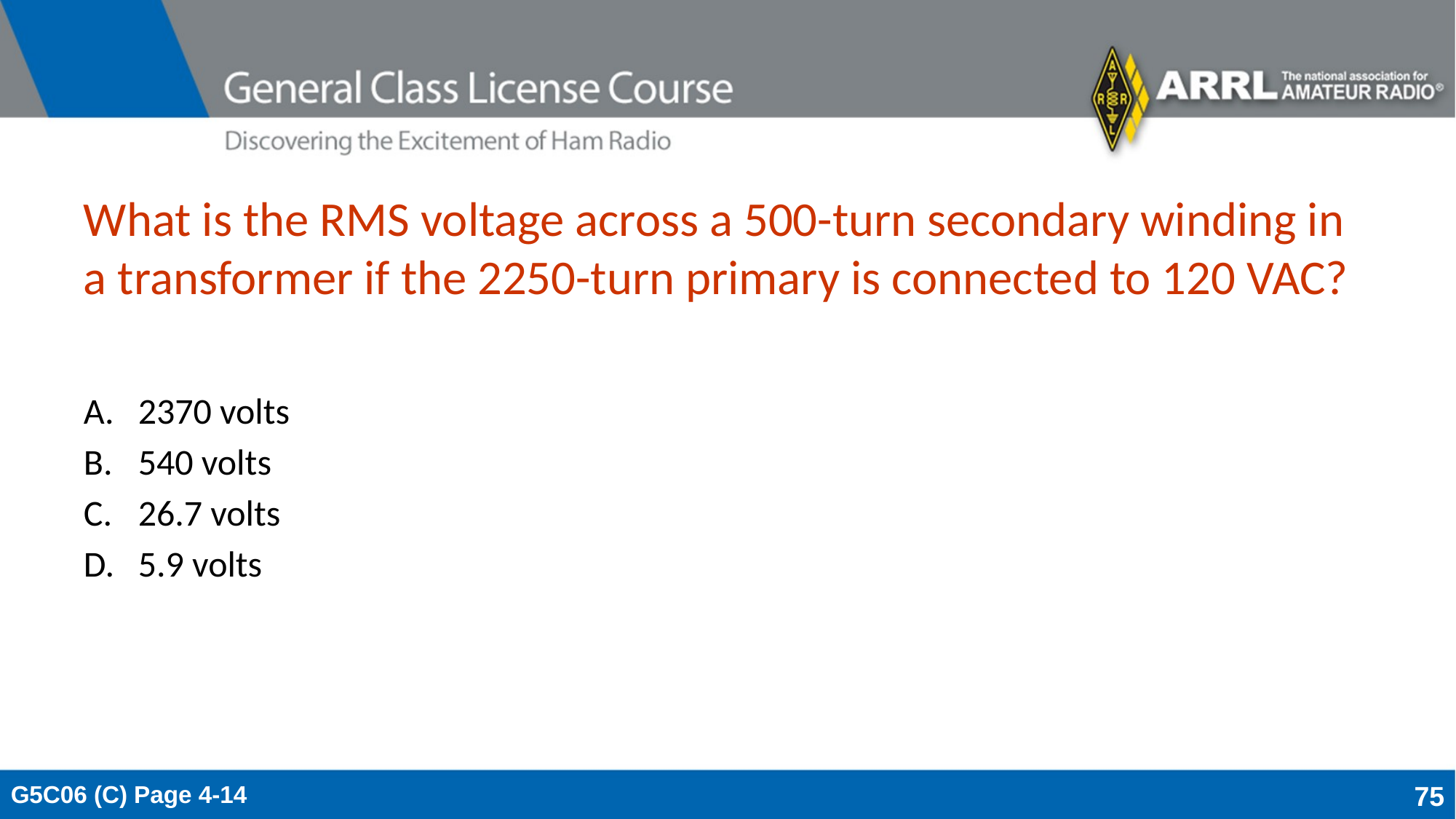

# What is the RMS voltage across a 500-turn secondary winding in a transformer if the 2250-turn primary is connected to 120 VAC?
2370 volts
540 volts
26.7 volts
5.9 volts
G5C06 (C) Page 4-14
75